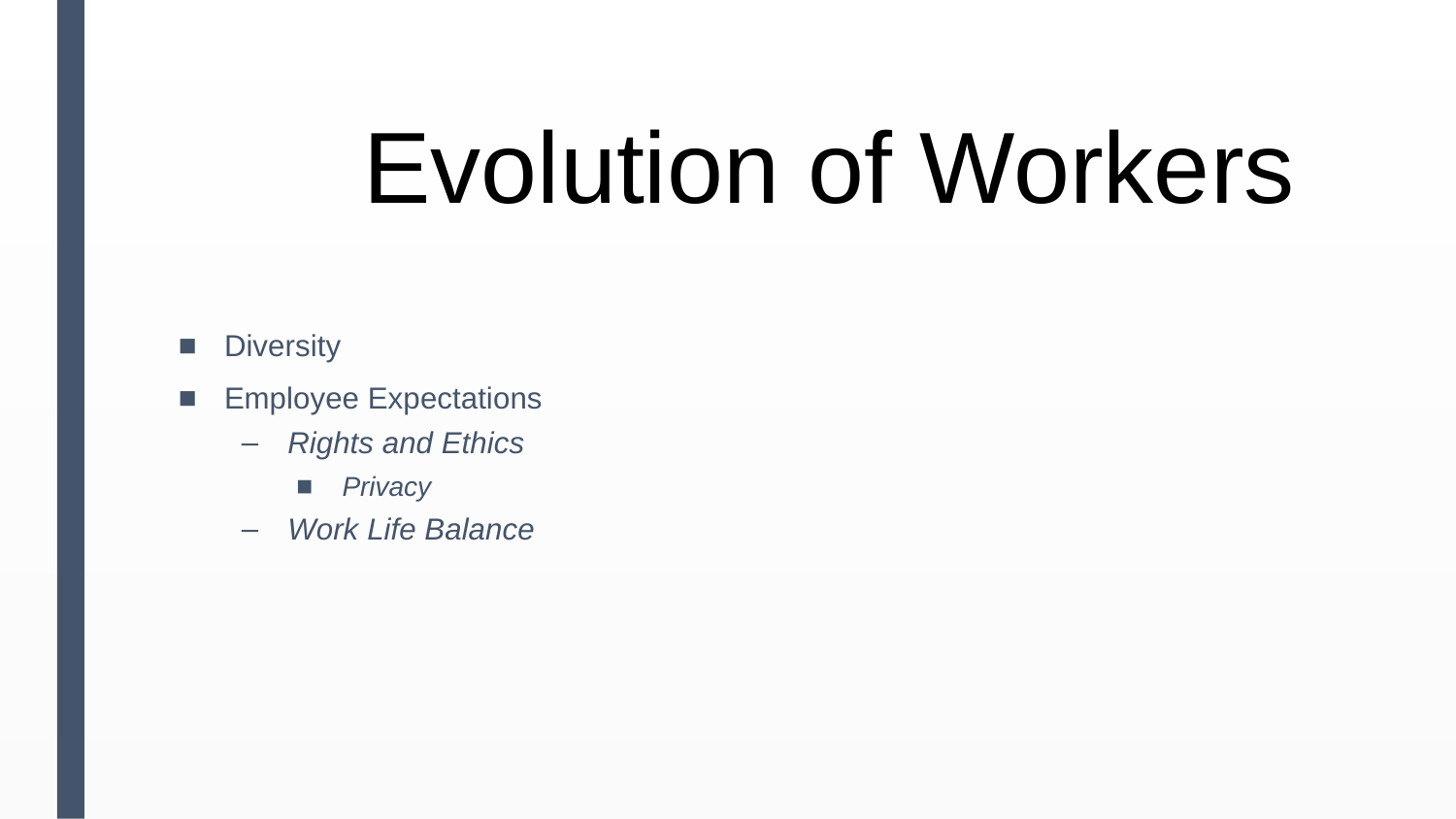

# Evolution of Workers
Diversity​
Employee Expectations​
Rights and Ethics ​
Privacy
Work Life Balance​

​